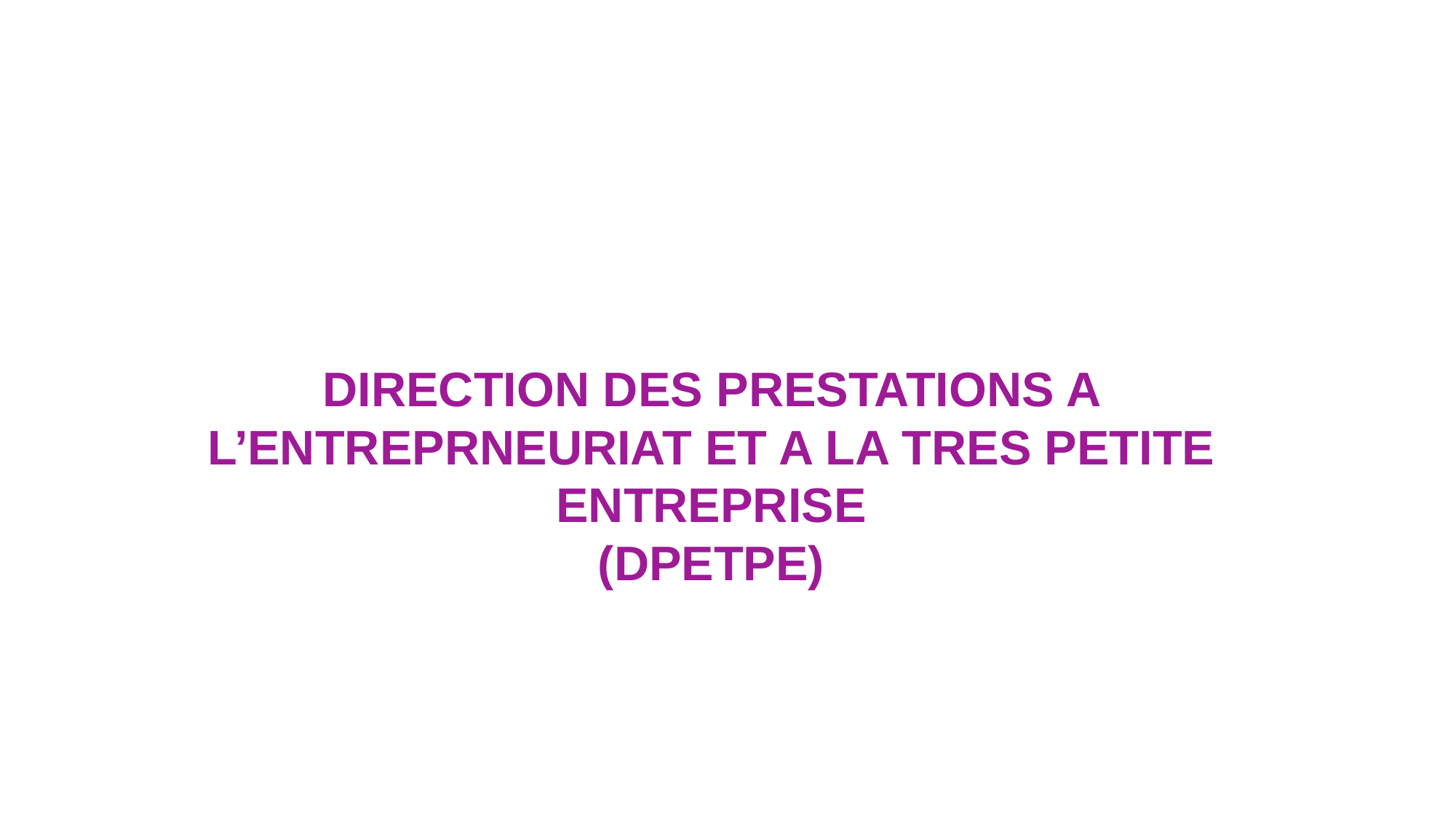

DIRECTION DES PRESTATIONS A L’ENTREPRNEURIAT ET A LA TRES PETITE ENTREPRISE
(DPETPE)